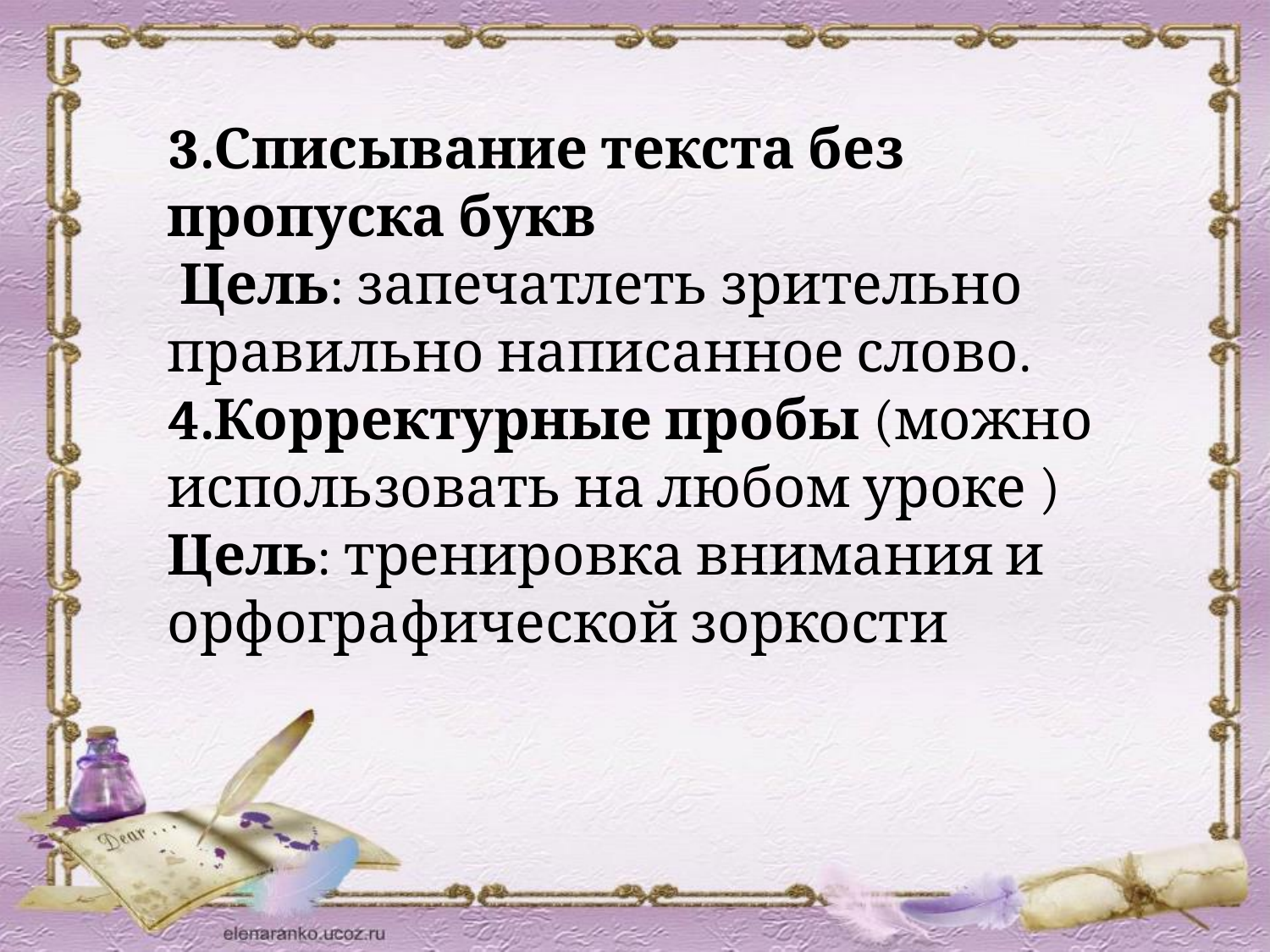

3.Списывание текста без пропуска букв
 Цель: запечатлеть зрительно правильно написанное слово.
4.Корректурные пробы (можно использовать на любом уроке )
Цель: тренировка внимания и орфографической зоркости